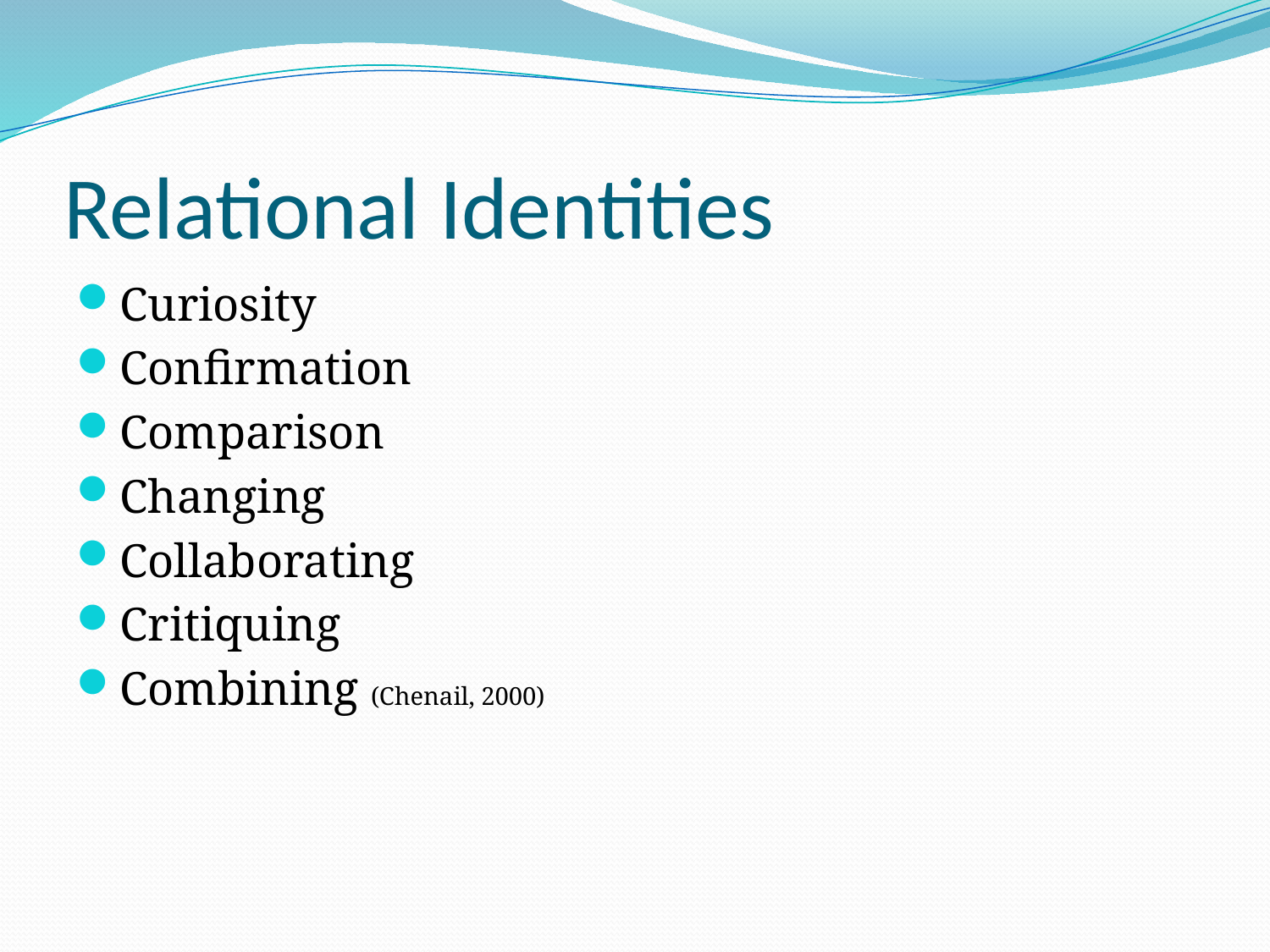

# Relational Identities
Curiosity
Confirmation
Comparison
Changing
Collaborating
Critiquing
Combining (Chenail, 2000)